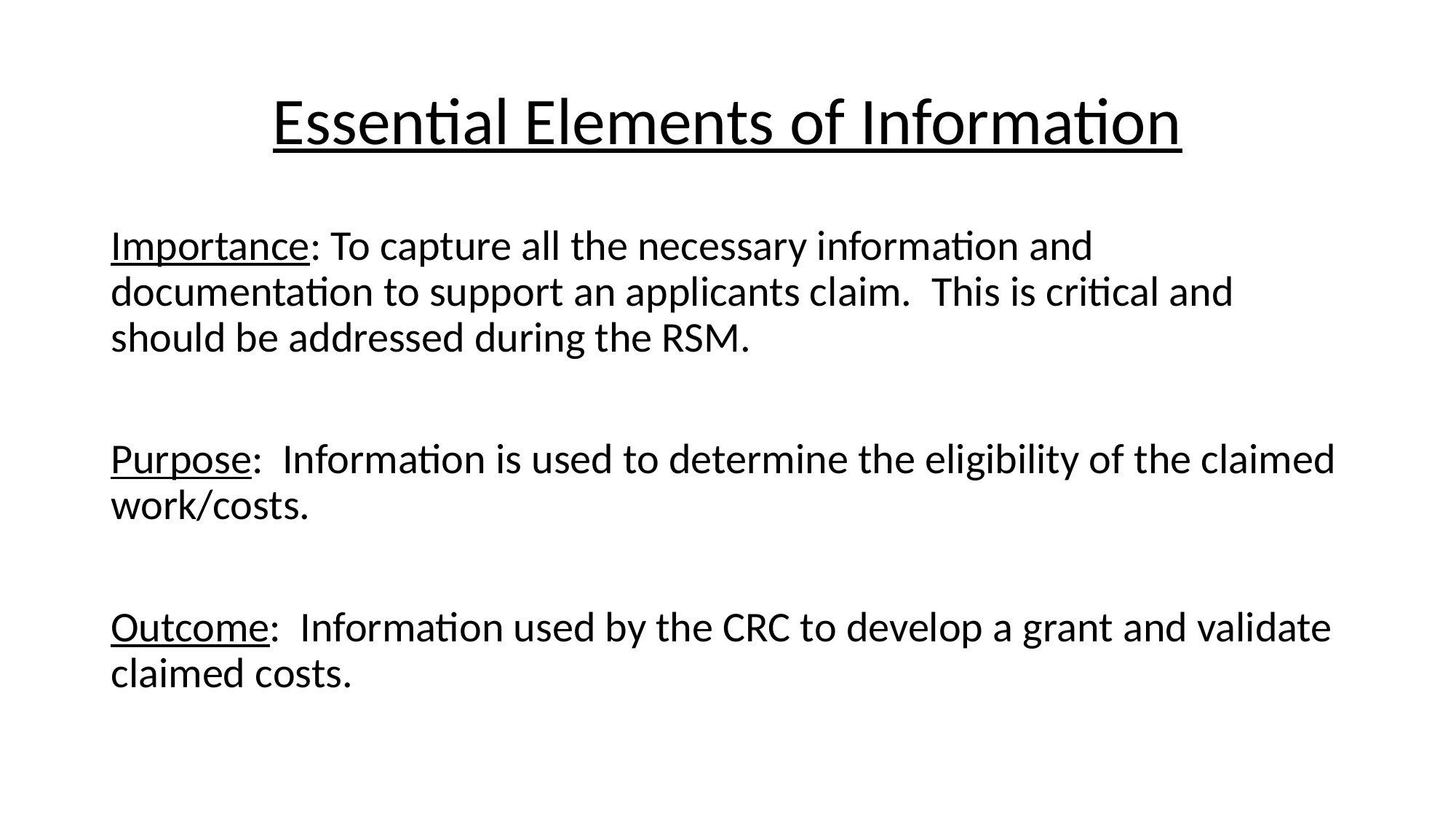

# Essential Elements of Information
Importance: To capture all the necessary information and documentation to support an applicants claim.  This is critical and should be addressed during the RSM.

Purpose:  Information is used to determine the eligibility of the claimed work/costs.

Outcome:  Information used by the CRC to develop a grant and validate claimed costs.